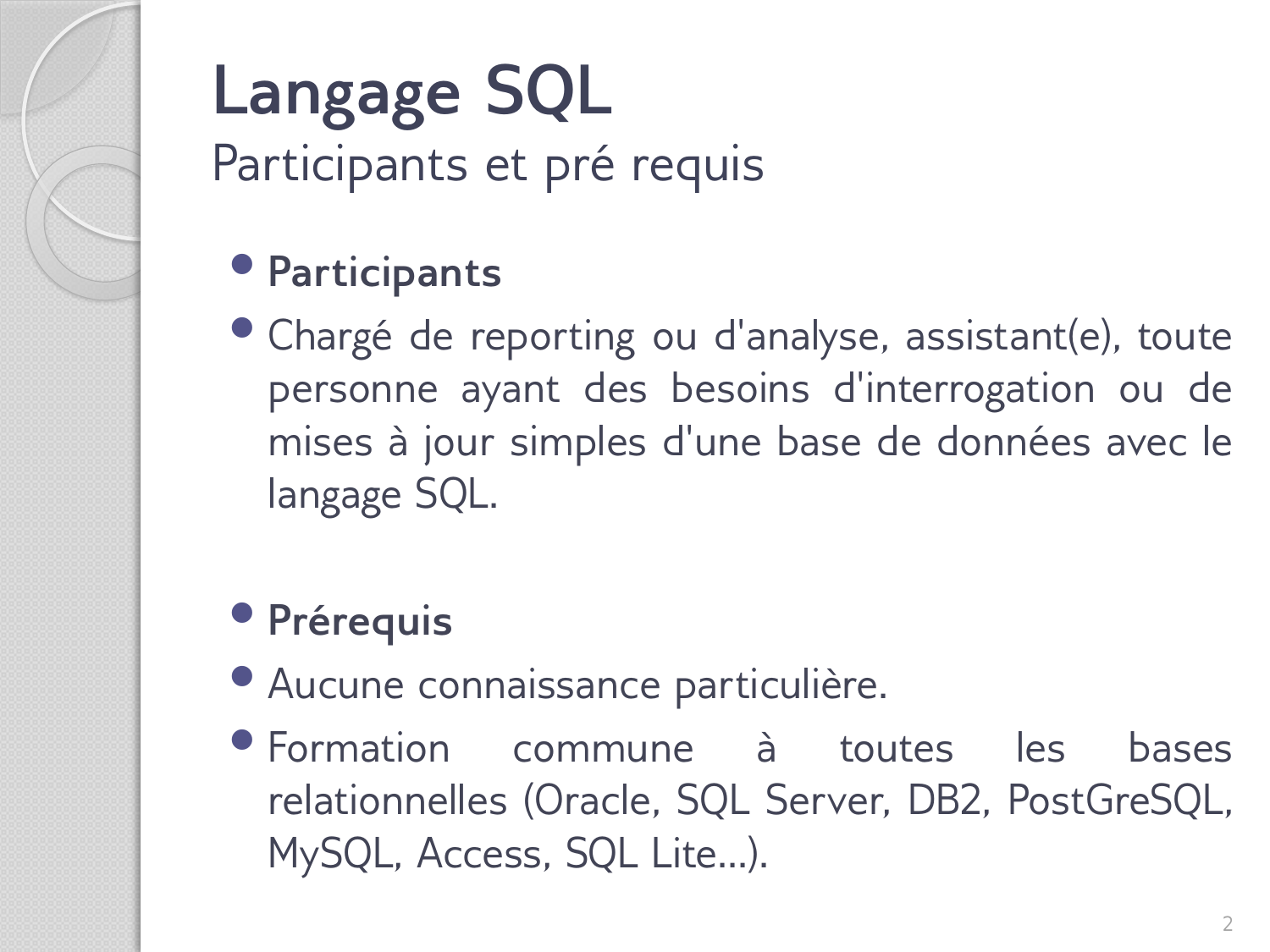

# Langage SQL Participants et pré requis
Participants
Chargé de reporting ou d'analyse, assistant(e), toute personne ayant des besoins d'interrogation ou de mises à jour simples d'une base de données avec le langage SQL.

Prérequis
Aucune connaissance particulière.
Formation commune à toutes les bases relationnelles (Oracle, SQL Server, DB2, PostGreSQL, MySQL, Access, SQL Lite...).
2